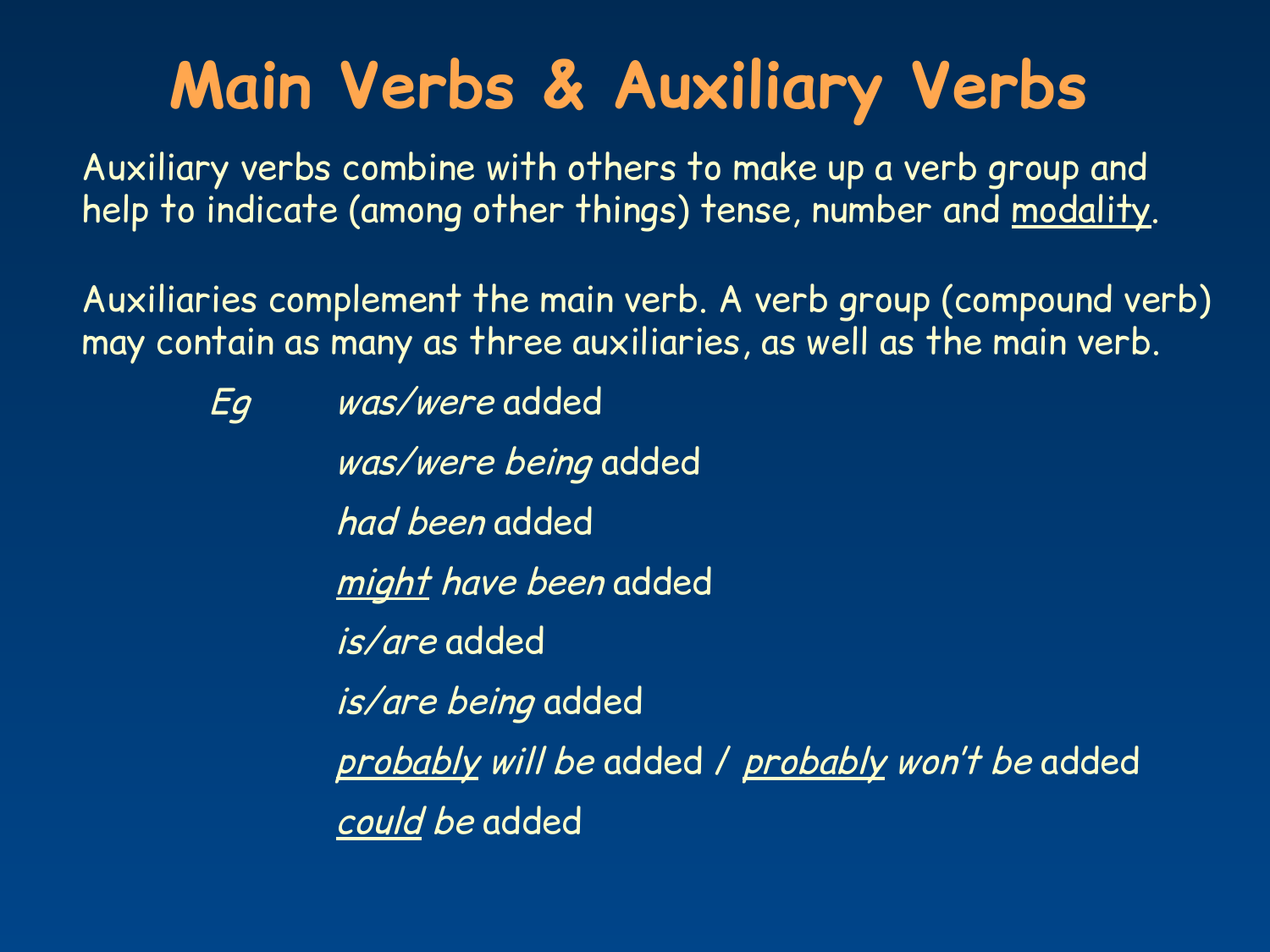

Main Verbs & Auxiliary Verbs
Auxiliary verbs combine with others to make up a verb group and help to indicate (among other things) tense, number and modality.

Auxiliaries complement the main verb. A verb group (compound verb) may contain as many as three auxiliaries, as well as the main verb.
	Eg 	was/were added
		was/were being added
		had been added
		might have been added
		is/are added
		is/are being added
		probably will be added / probably won’t be added
		could be added